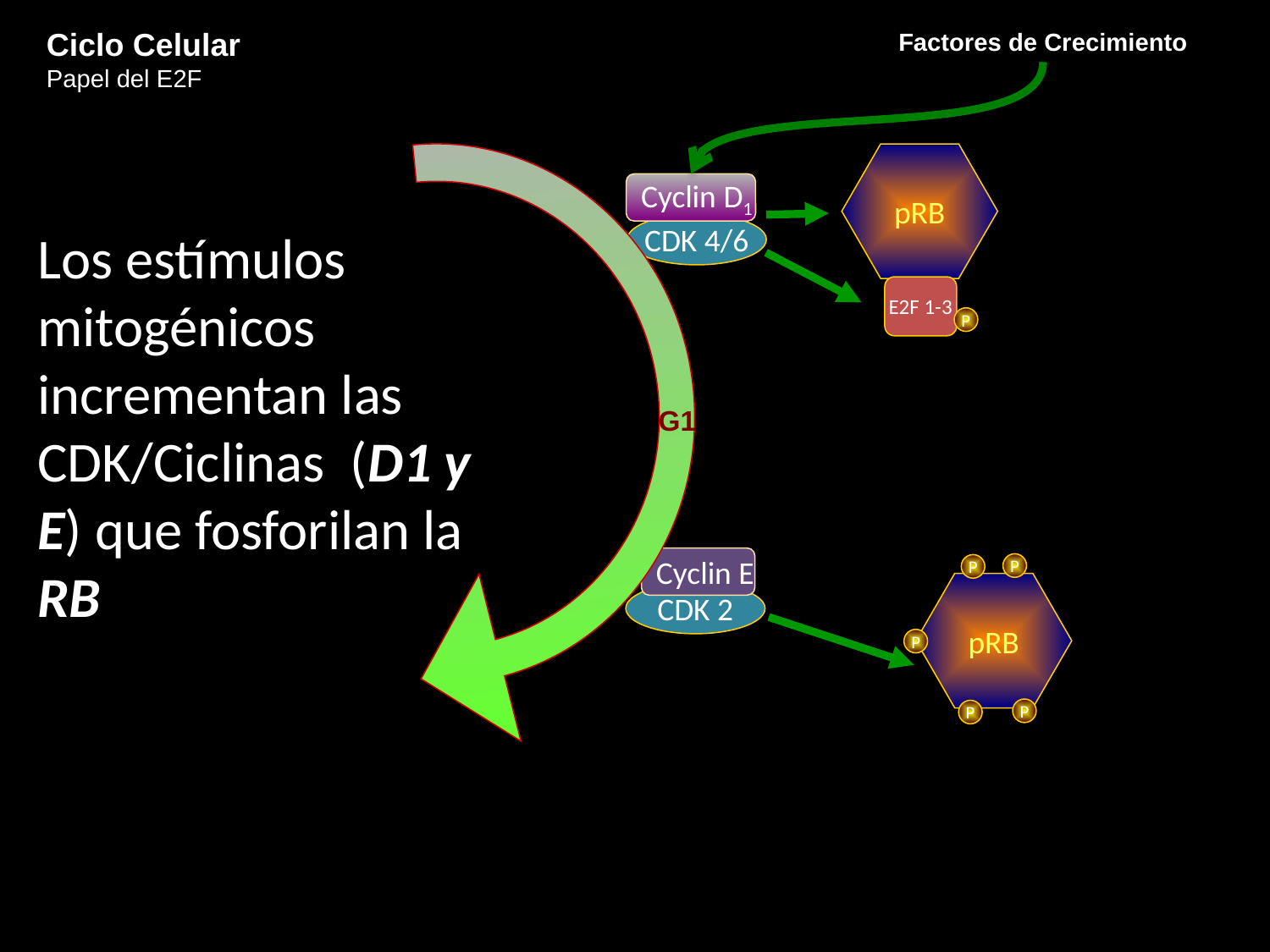

Ciclo Celular
Papel del E2F
Factores de Crecimiento

G1
pRB
Cyclin D1

CDK 4/6
Los estímulos mitogénicos incrementan las CDK/Ciclinas  (D1 y E) que fosforilan la RB

E2F 1-3
P
Cyclin E
P
P
pRB
P
P
P
CDK 2